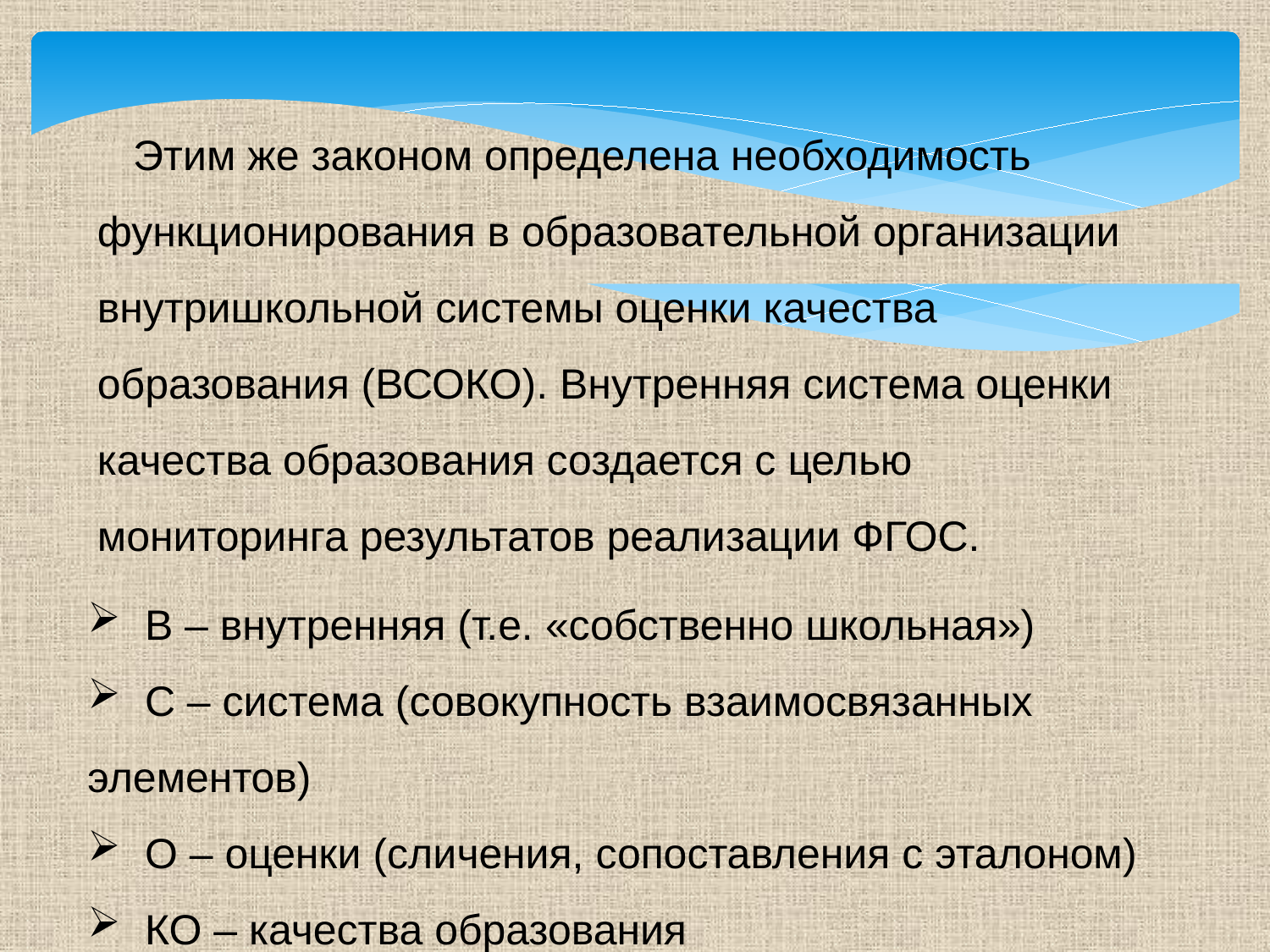

Этим же законом определена необходимость функционирования в образовательной организации внутришкольной системы оценки качества образования (ВСОКО). Внутренняя система оценки качества образования создается с целью мониторинга результатов реализации ФГОС.
  В – внутренняя (т.е. «собственно школьная»)
  С – система (совокупность взаимосвязанных элементов)
  О – оценки (сличения, сопоставления с эталоном)
  КО – качества образования